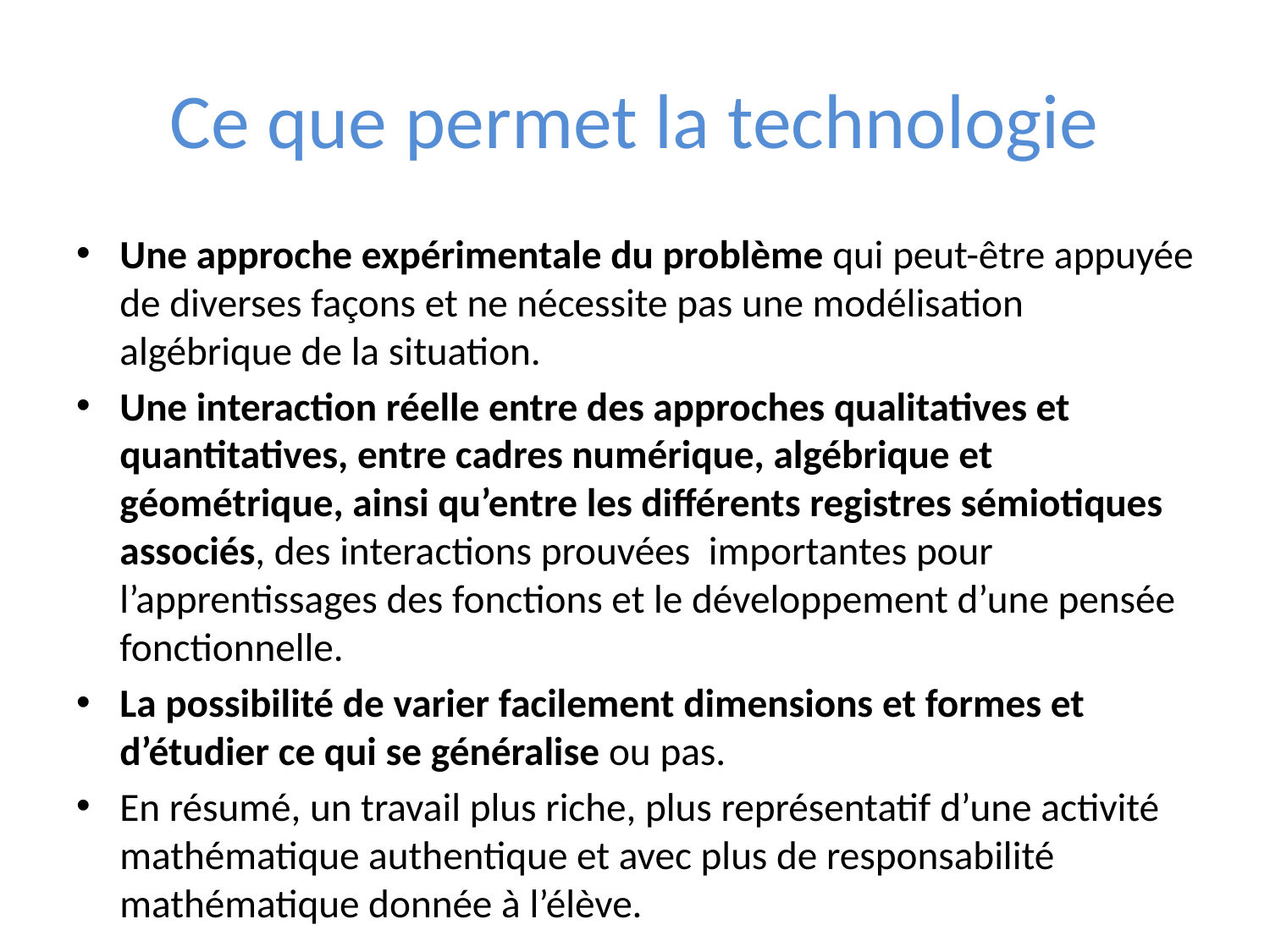

# Ce que permet la technologie
Une approche expérimentale du problème qui peut-être appuyée de diverses façons et ne nécessite pas une modélisation algébrique de la situation.
Une interaction réelle entre des approches qualitatives et quantitatives, entre cadres numérique, algébrique et géométrique, ainsi qu’entre les différents registres sémiotiques associés, des interactions prouvées  importantes pour l’apprentissages des fonctions et le développement d’une pensée fonctionnelle.
La possibilité de varier facilement dimensions et formes et d’étudier ce qui se généralise ou pas.
En résumé, un travail plus riche, plus représentatif d’une activité mathématique authentique et avec plus de responsabilité mathématique donnée à l’élève.